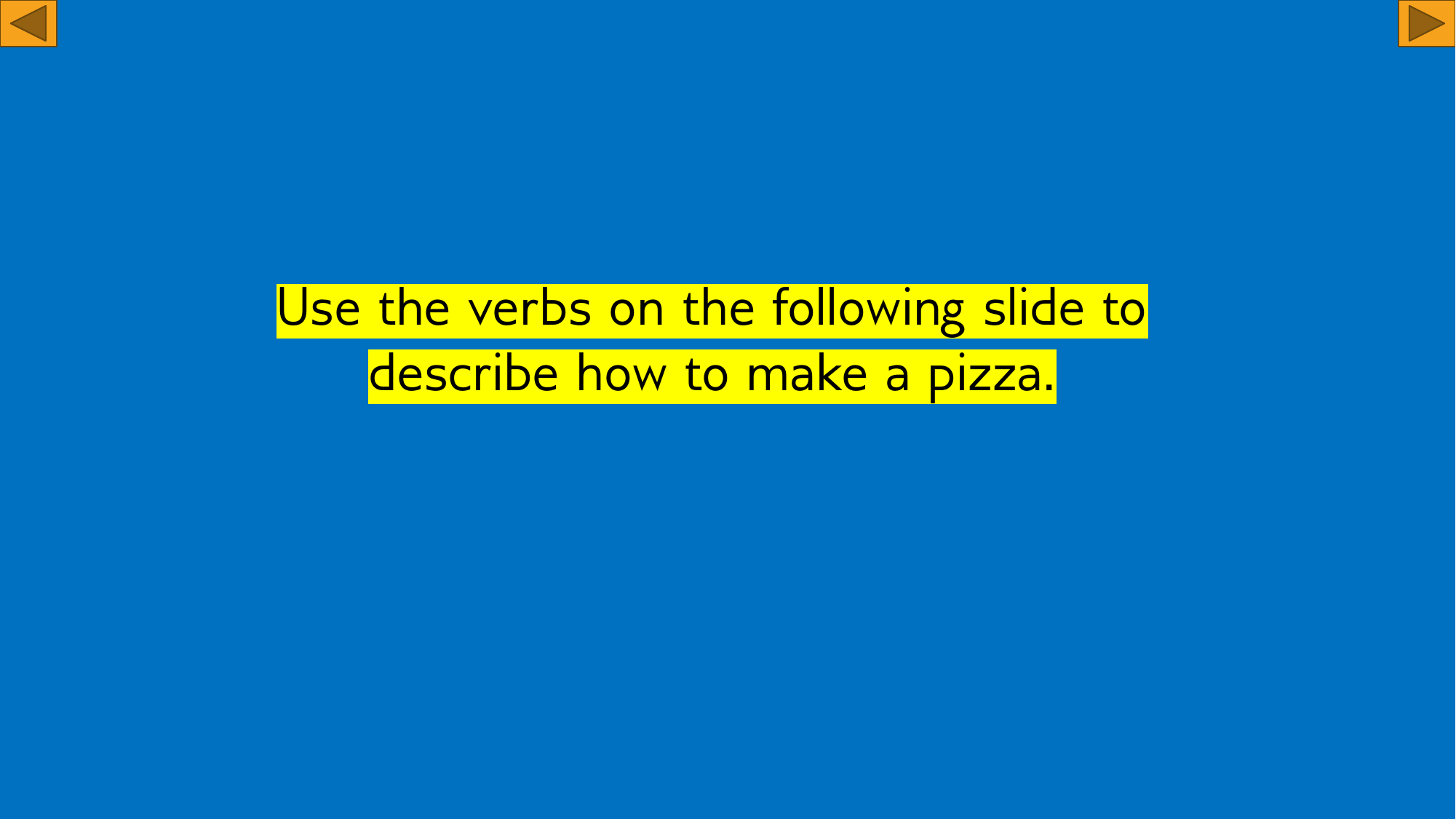

Use the verbs on the following slide to describe how to make a pizza.